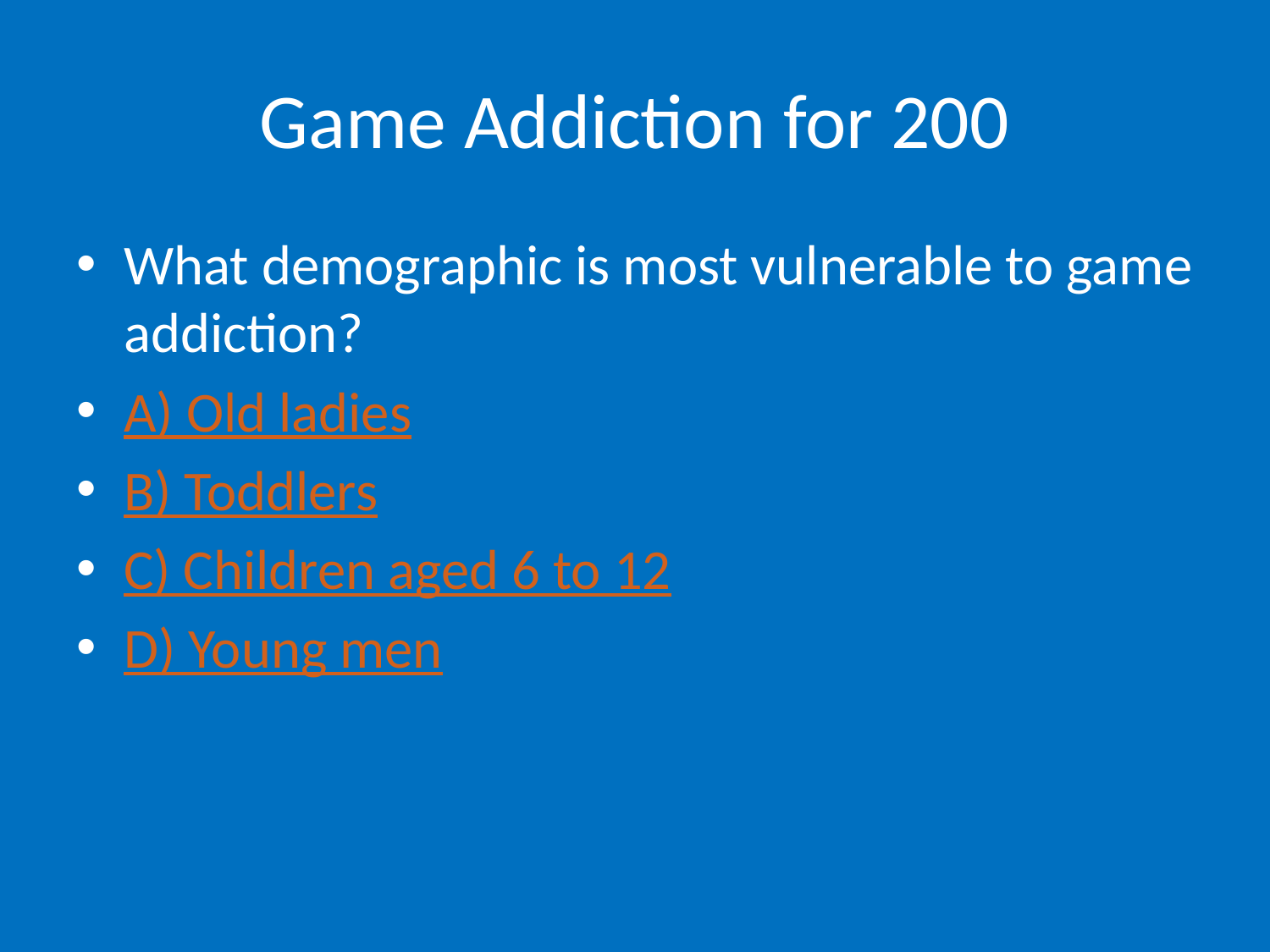

# Game Addiction for 200
What demographic is most vulnerable to game addiction?
A) Old ladies
B) Toddlers
C) Children aged 6 to 12
D) Young men